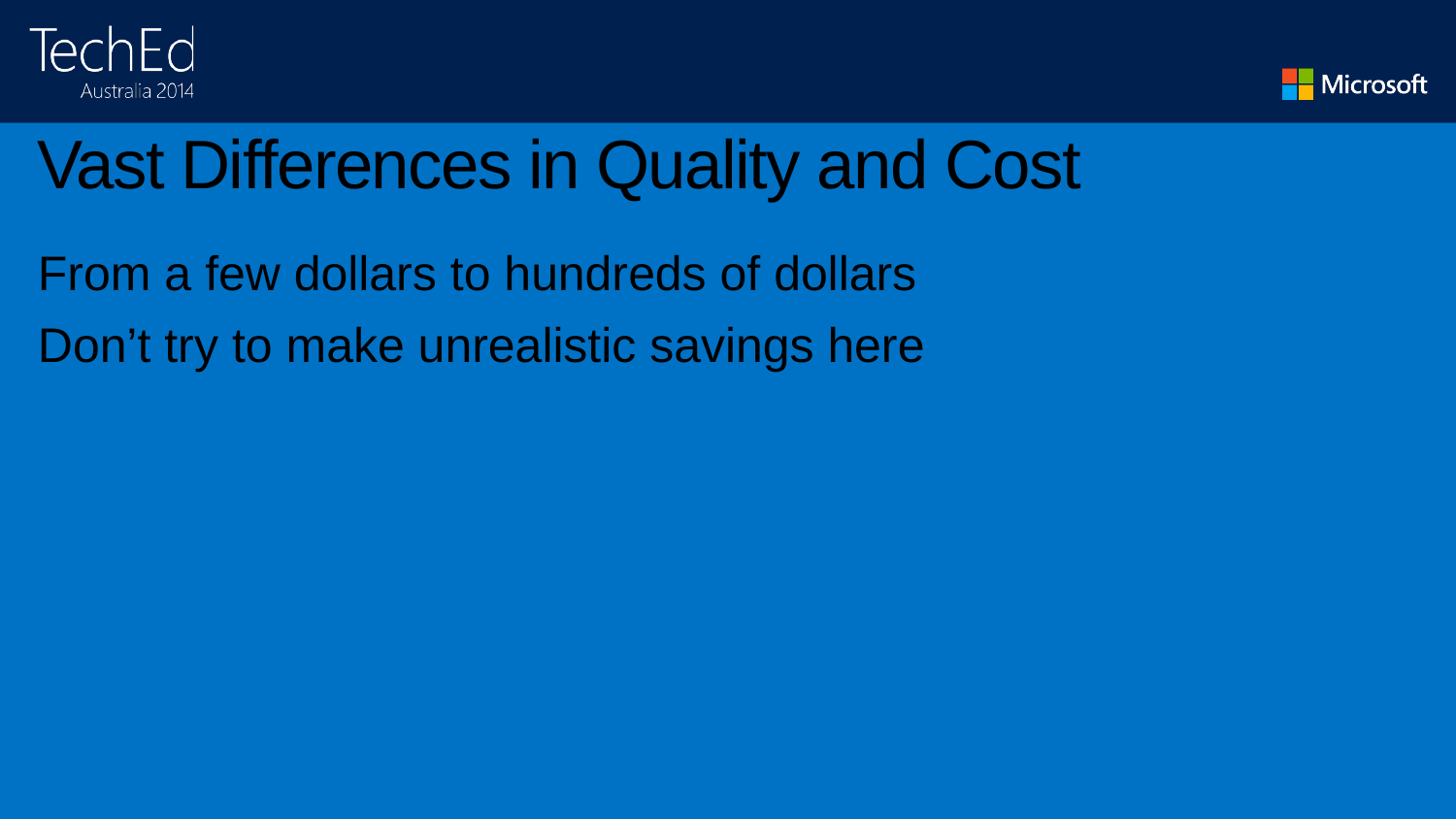

# Vast Differences in Quality and Cost
From a few dollars to hundreds of dollars
Don’t try to make unrealistic savings here